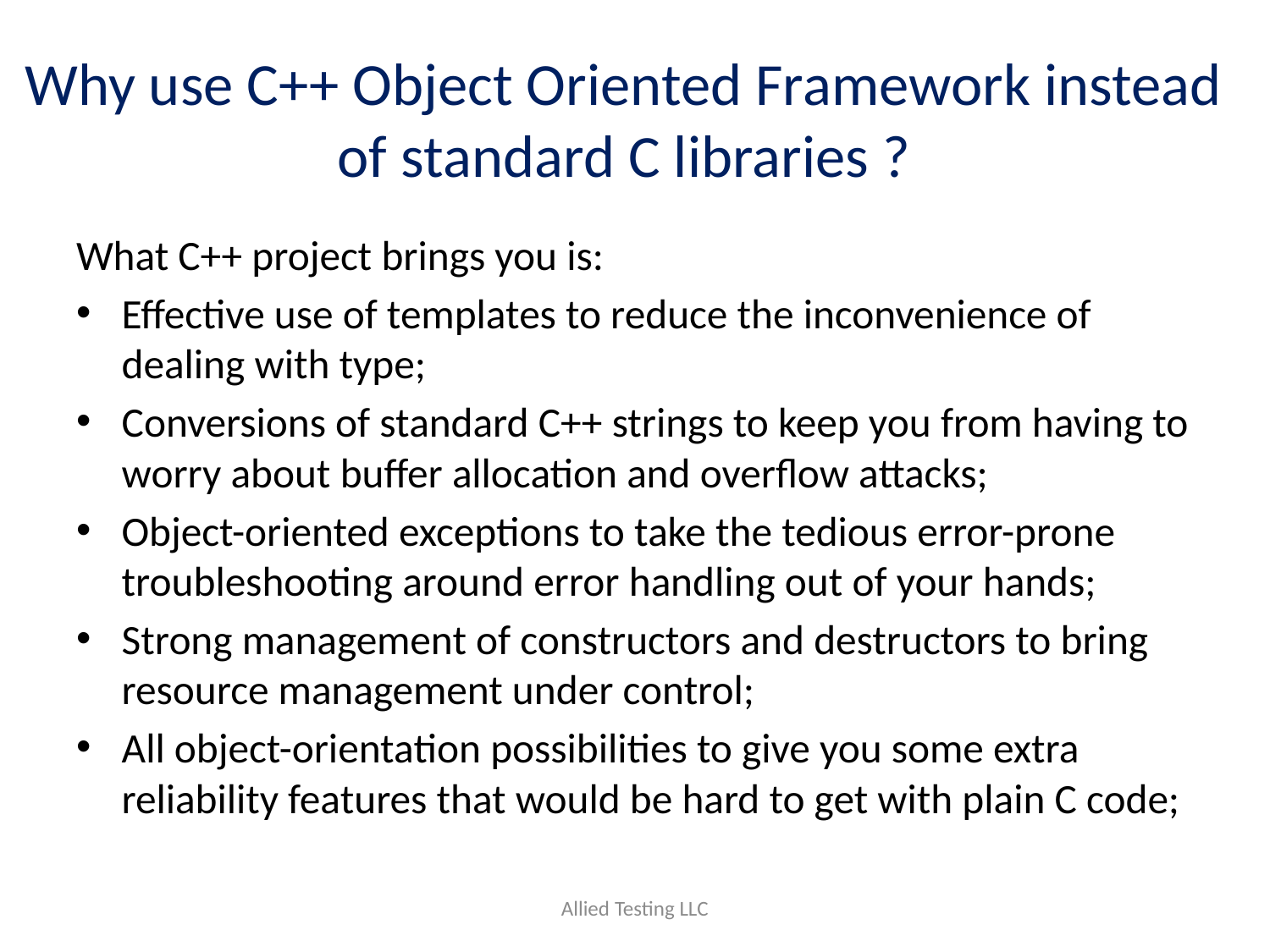

# Why use C++ Object Oriented Framework instead of standard C libraries ?
What C++ project brings you is:
Effective use of templates to reduce the inconvenience of dealing with type;
Conversions of standard C++ strings to keep you from having to worry about buffer allocation and overflow attacks;
Object-oriented exceptions to take the tedious error-prone troubleshooting around error handling out of your hands;
Strong management of constructors and destructors to bring resource management under control;
All object-orientation possibilities to give you some extra reliability features that would be hard to get with plain C code;

Allied Testing LLC